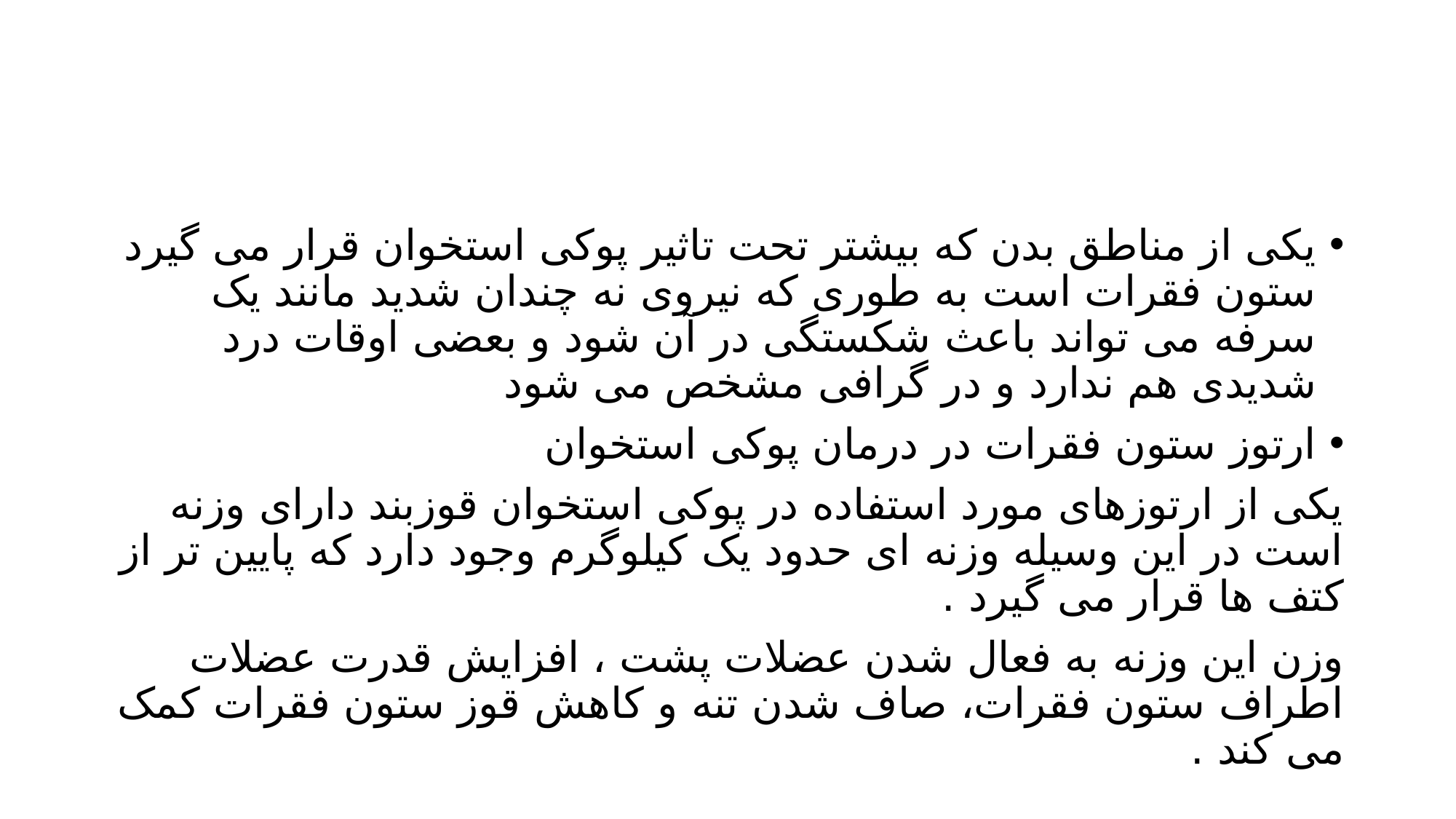

#
یکی از مناطق بدن که بیشتر تحت تاثیر پوکی استخوان قرار می گیرد ستون فقرات است به طوری که نیروی نه چندان شدید مانند یک سرفه می تواند باعث شکستگی در آن شود و بعضی اوقات درد شدیدی هم ندارد و در گرافی مشخص می شود
ارتوز ستون فقرات در درمان پوکی استخوان
یکی از ارتوزهای مورد استفاده در پوکی استخوان قوزبند دارای وزنه است در این وسیله وزنه ای حدود یک کیلوگرم وجود دارد که پایین تر از کتف ها قرار می گیرد .
وزن این وزنه به فعال شدن عضلات پشت ، افزایش قدرت عضلات اطراف ستون فقرات، صاف شدن تنه و کاهش قوز ستون فقرات کمک می کند .